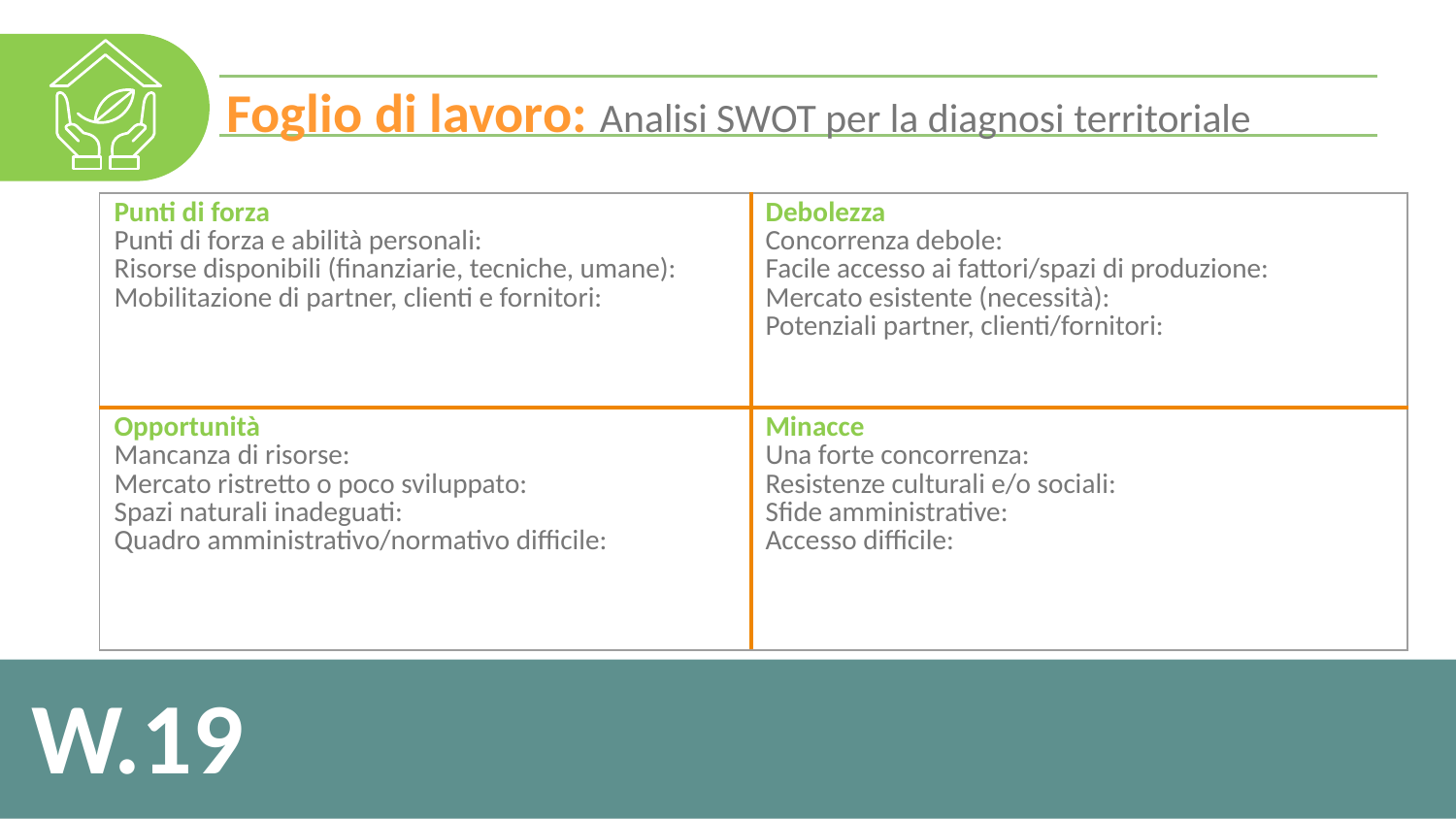

Foglio di lavoro: Analisi SWOT per la diagnosi territoriale

| Punti di forza Punti di forza e abilità personali: Risorse disponibili (finanziarie, tecniche, umane): Mobilitazione di partner, clienti e fornitori: | Debolezza Concorrenza debole: Facile accesso ai fattori/spazi di produzione: Mercato esistente (necessità): Potenziali partner, clienti/fornitori: |
| --- | --- |
| Opportunità Mancanza di risorse: Mercato ristretto o poco sviluppato: Spazi naturali inadeguati: Quadro amministrativo/normativo difficile: | Minacce Una forte concorrenza: Resistenze culturali e/o sociali: Sfide amministrative: Accesso difficile: |

W.19
17